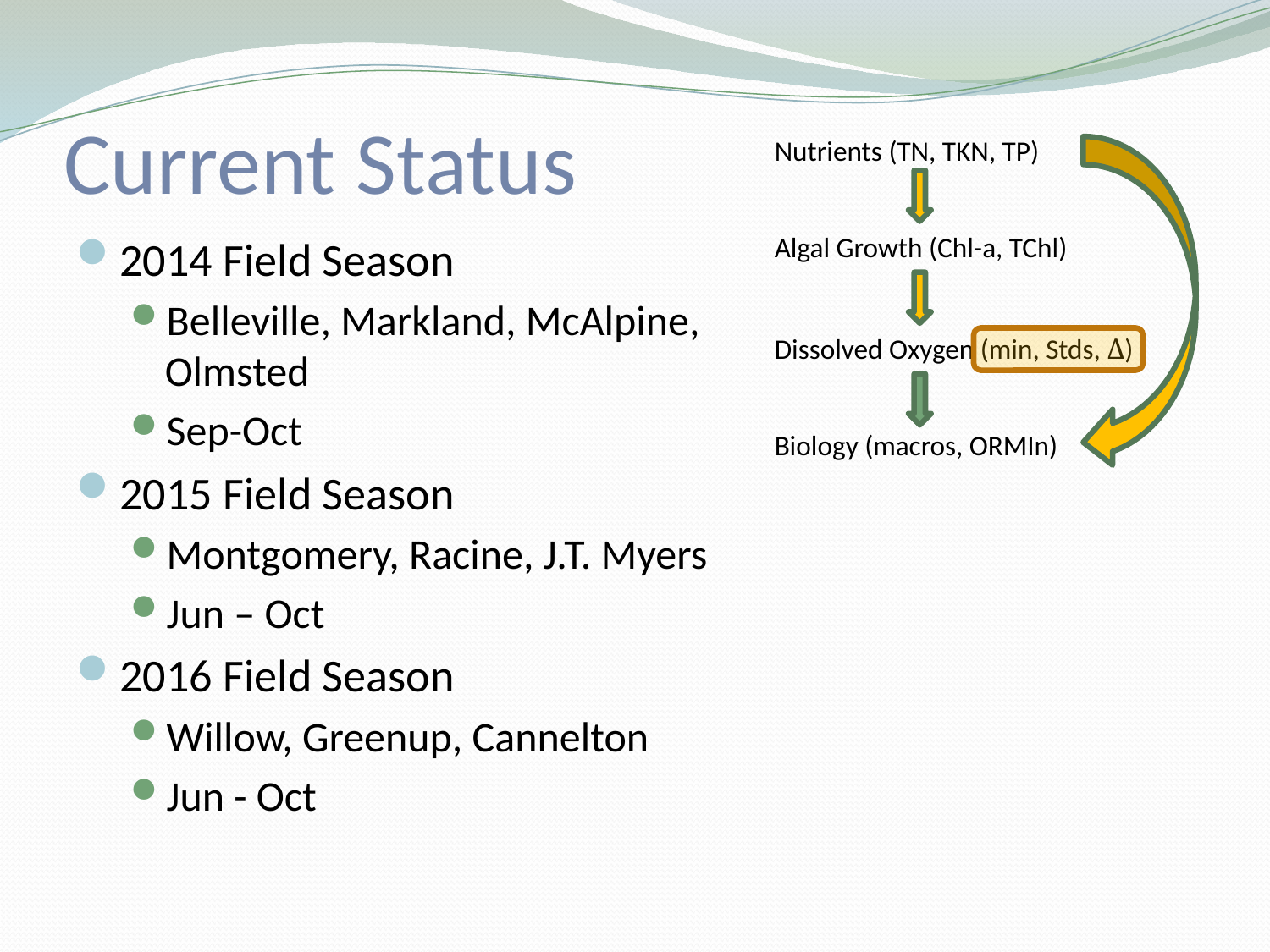

# Current Status
Nutrients (TN, TKN, TP)

Algal Growth (Chl-a, TChl)
2014 Field Season
Belleville, Markland, McAlpine, Olmsted
Sep-Oct
2015 Field Season
Montgomery, Racine, J.T. Myers
Jun – Oct
2016 Field Season
Willow, Greenup, Cannelton
Jun - Oct

Dissolved Oxygen (min, Stds, Δ)

Biology (macros, ORMIn)